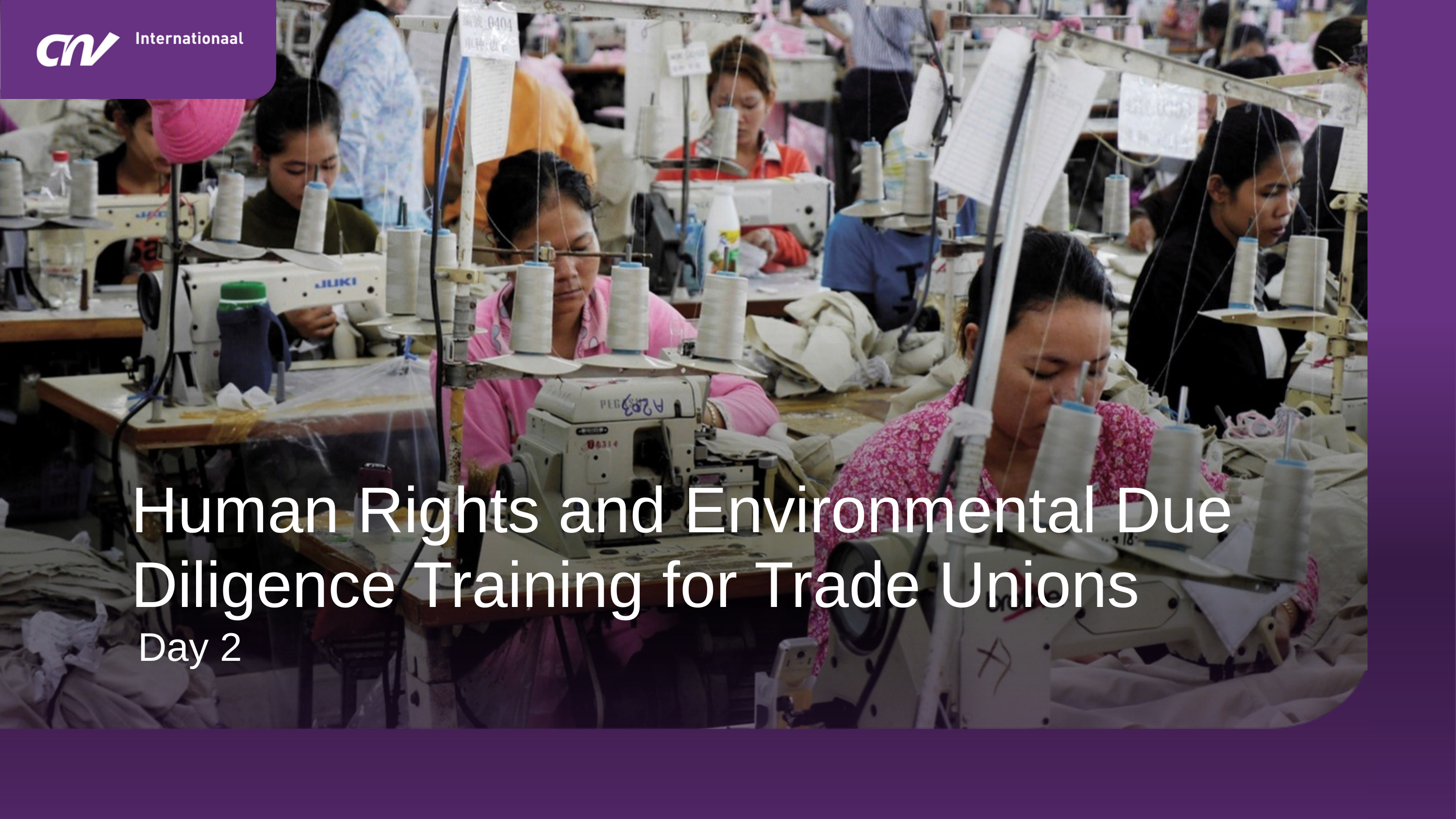

Human Rights and Environmental Due Diligence Training for Trade Unions

Day 2